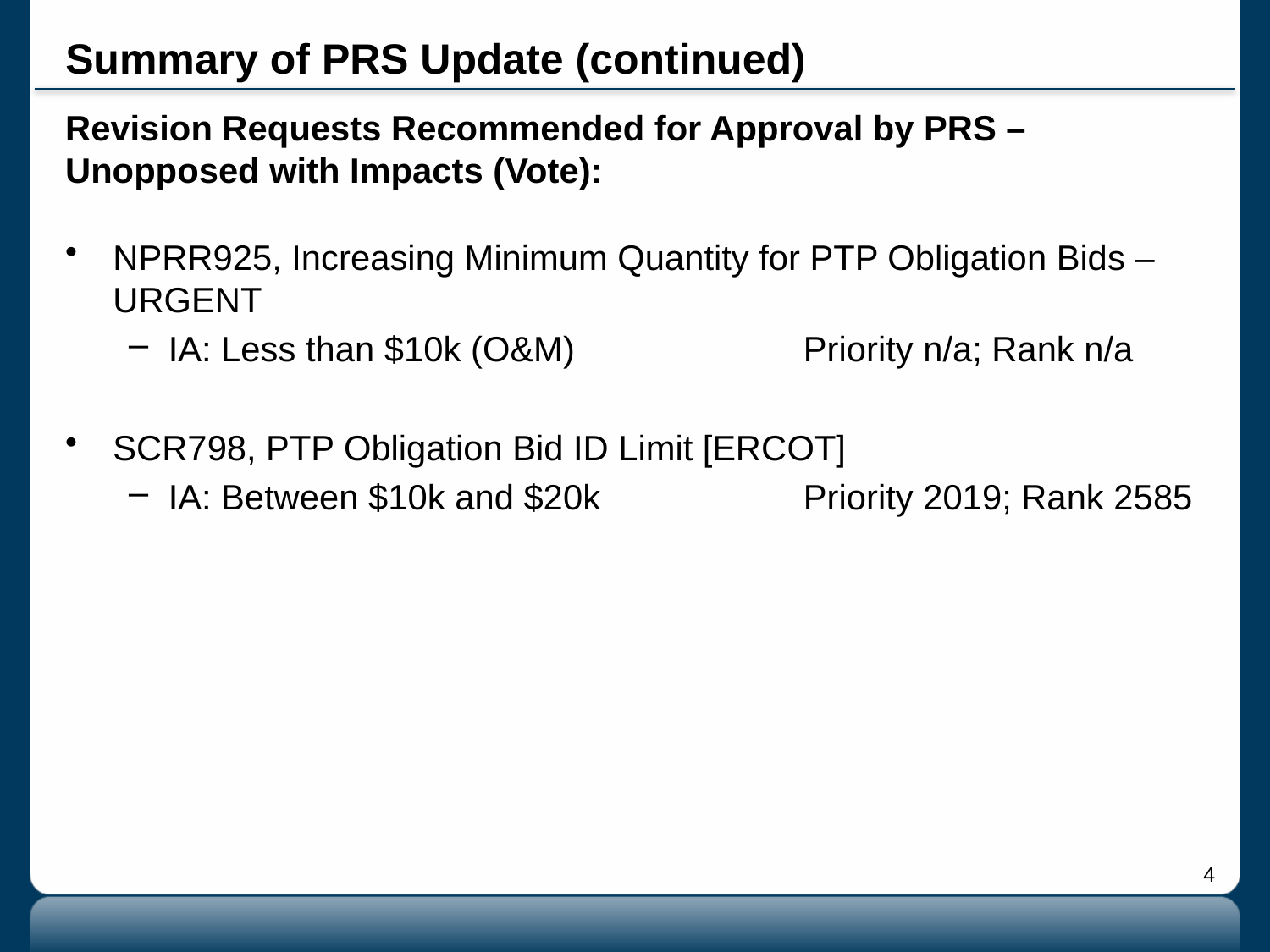

# Summary of PRS Update (continued)
Revision Requests Recommended for Approval by PRS – Unopposed with Impacts (Vote):

NPRR925, Increasing Minimum Quantity for PTP Obligation Bids – URGENT
IA: Less than $10k (O&M) 		Priority n/a; Rank n/a

SCR798, PTP Obligation Bid ID Limit [ERCOT]
IA: Between $10k and $20k		Priority 2019; Rank 2585